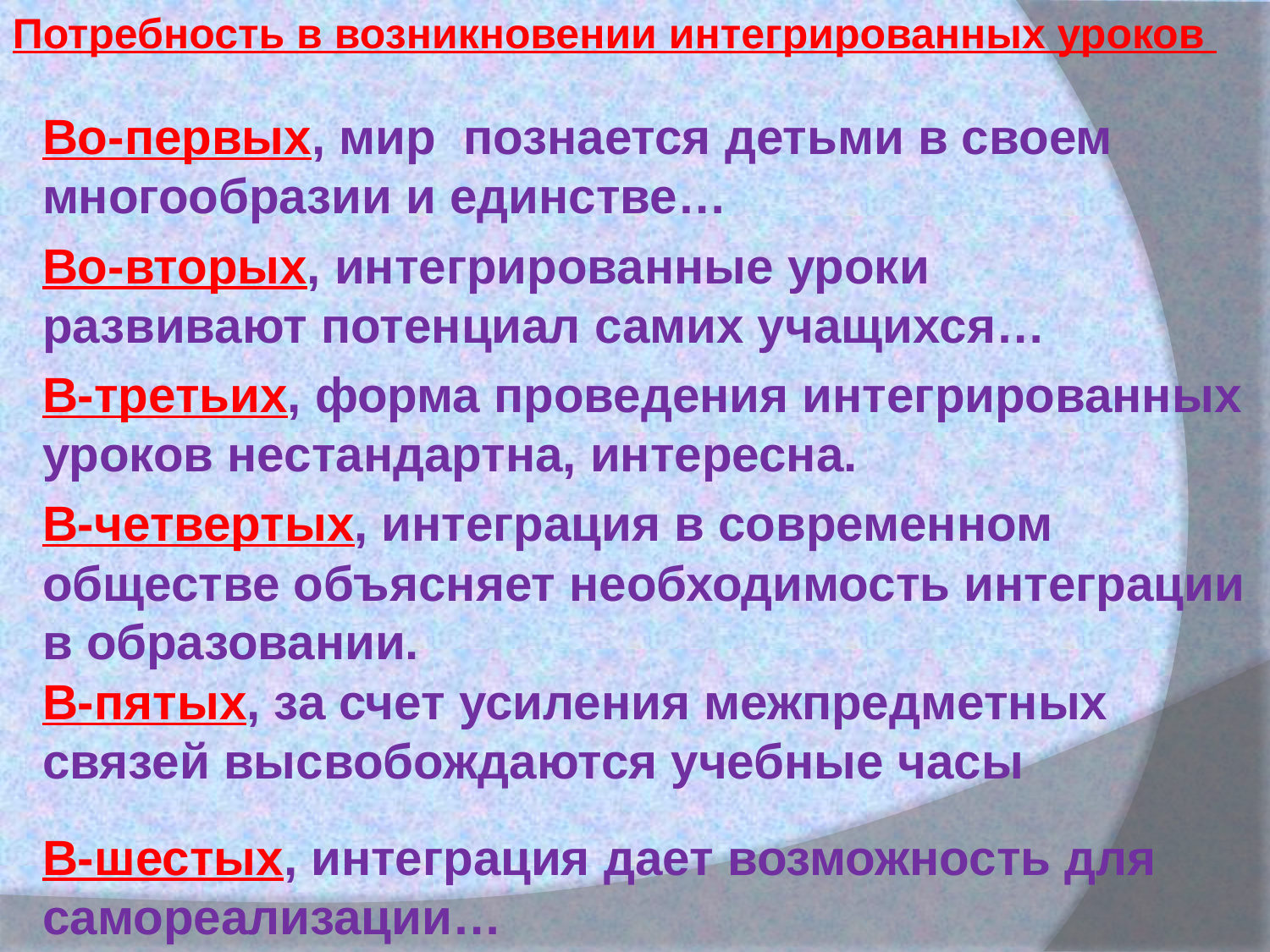

Потребность в возникновении интегрированных уроков
Во-первых, мир  познается детьми в своем многообразии и единстве…
Во-вторых, интегрированные уроки развивают потенциал самих учащихся…
В-третьих, форма проведения интегрированных уроков нестандартна, интересна.
В-четвертых, интеграция в современном обществе объясняет необходимость интеграции в образовании.
В-пятых, за счет усиления межпредметных связей высвобождаются учебные часы
В-шестых, интеграция дает возможность для
самореализации…